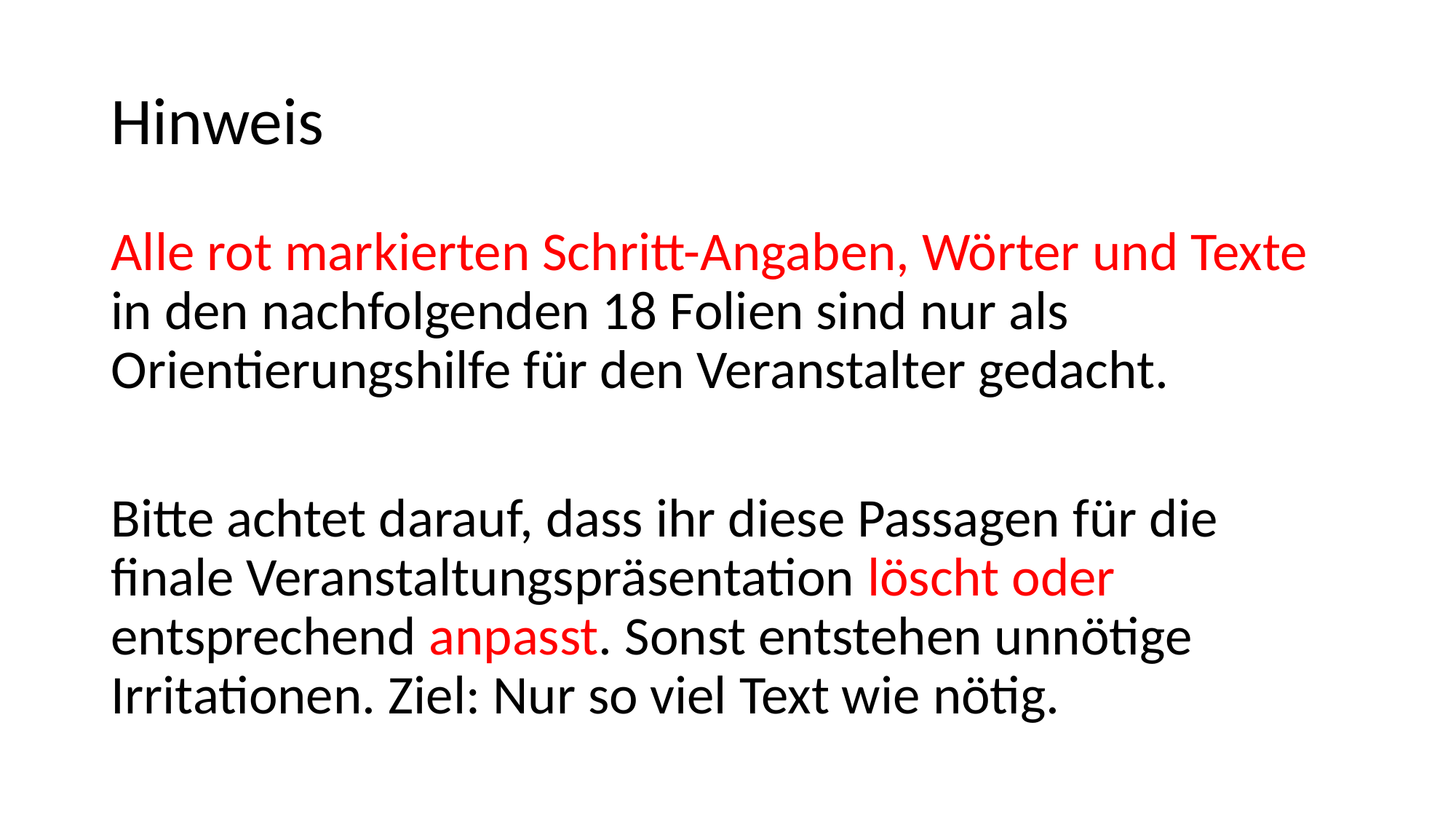

# Hinweis
Alle rot markierten Schritt-Angaben, Wörter und Texte in den nachfolgenden 18 Folien sind nur als Orientierungshilfe für den Veranstalter gedacht.

Bitte achtet darauf, dass ihr diese Passagen für die finale Veranstaltungspräsentation löscht oder entsprechend anpasst. Sonst entstehen unnötige Irritationen. Ziel: Nur so viel Text wie nötig.